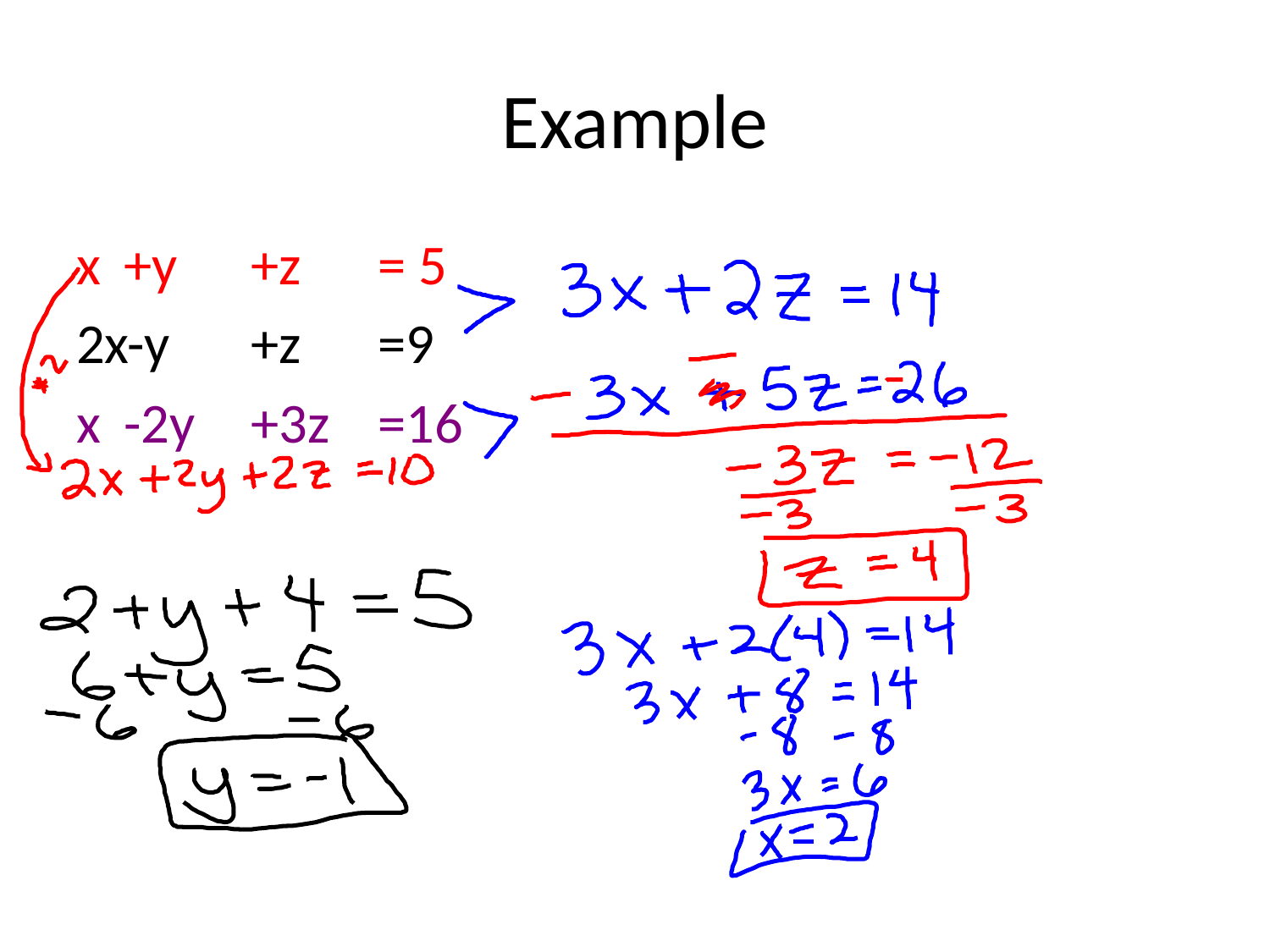

# Example
x	+y	+z	= 5
2x-y	+z	=9
x	-2y	+3z	=16